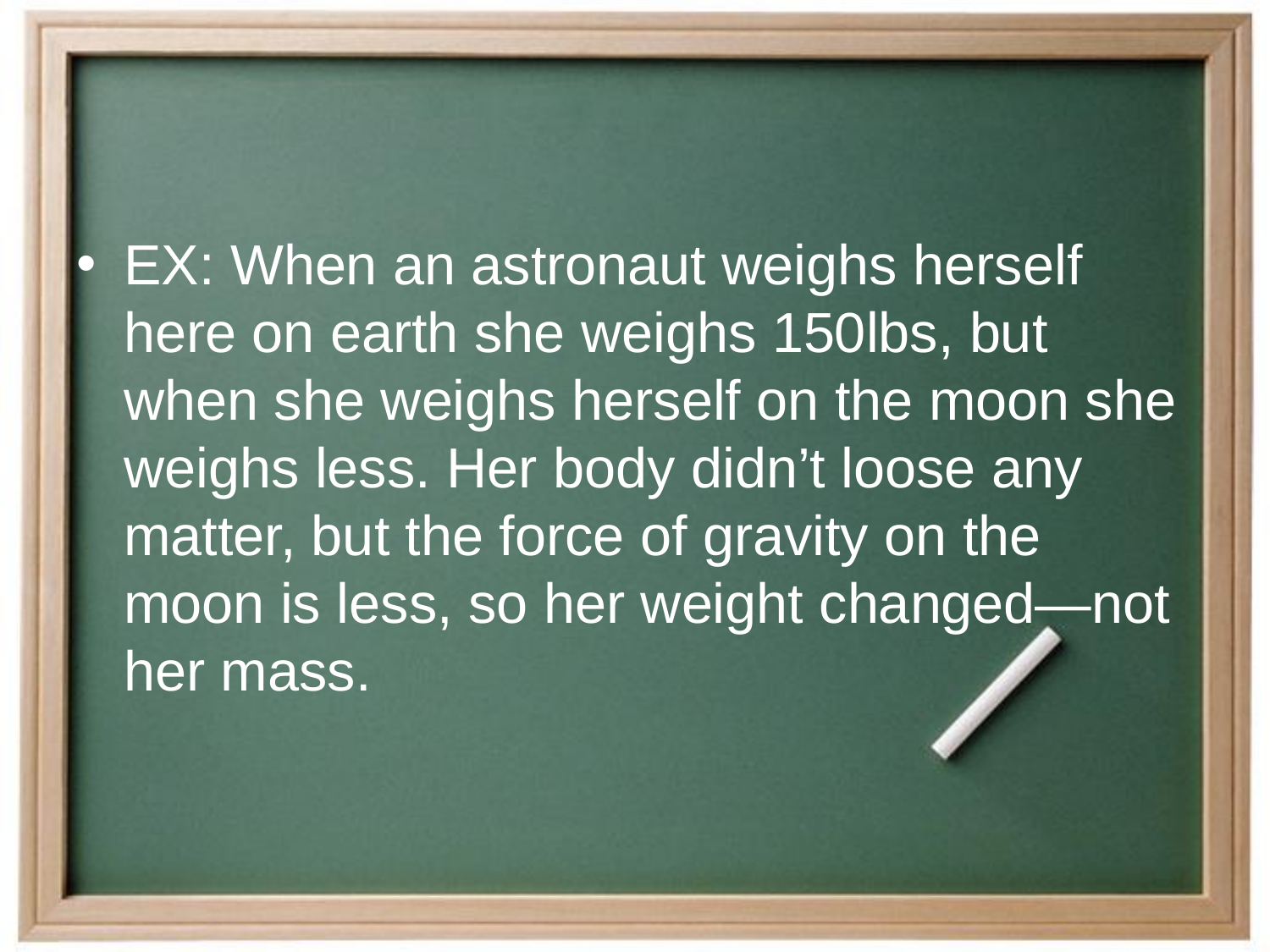

#
EX: When an astronaut weighs herself here on earth she weighs 150lbs, but when she weighs herself on the moon she weighs less. Her body didn’t loose any matter, but the force of gravity on the moon is less, so her weight changed—not her mass.